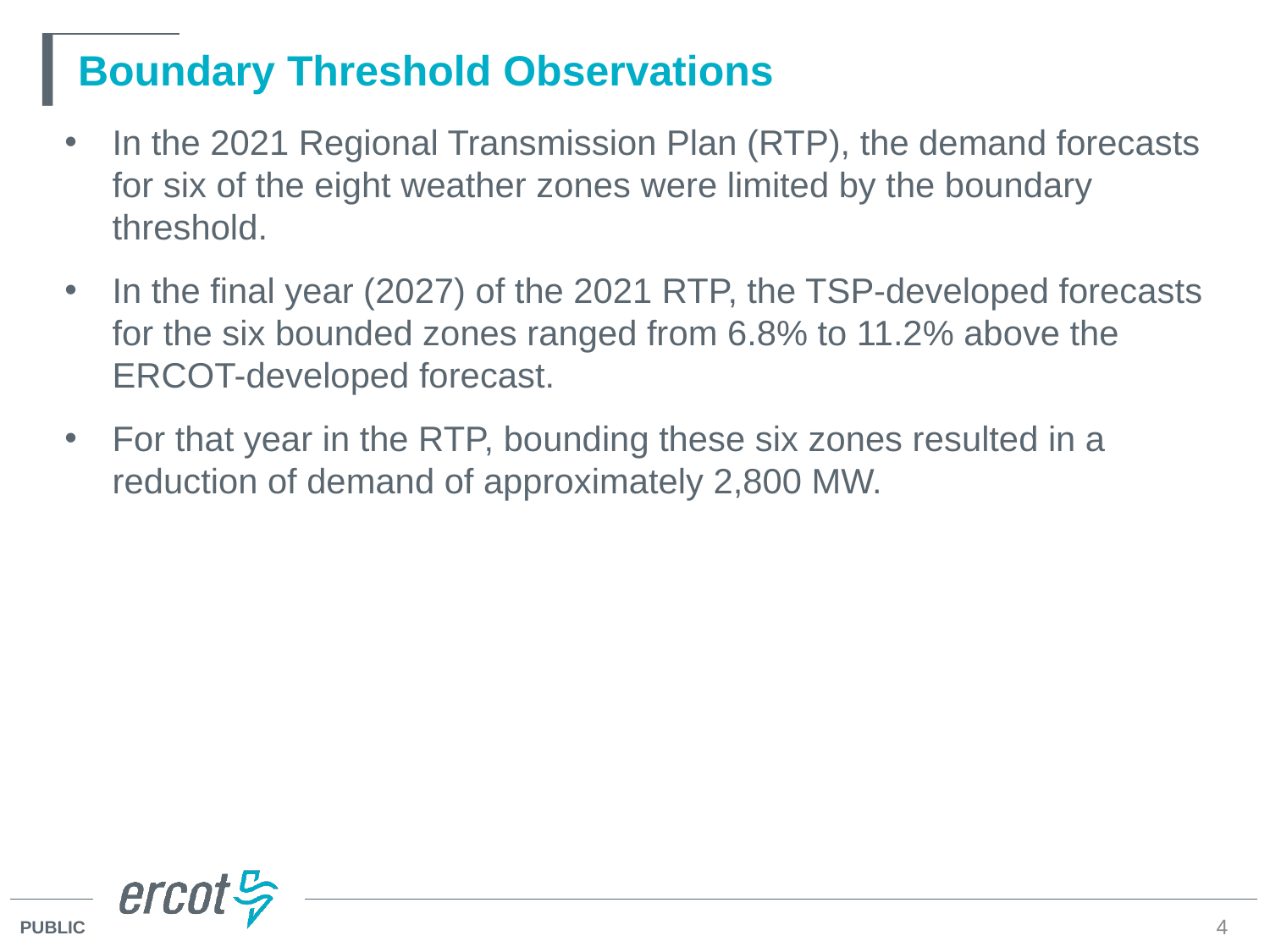

# Boundary Threshold Observations
In the 2021 Regional Transmission Plan (RTP), the demand forecasts for six of the eight weather zones were limited by the boundary threshold.
In the final year (2027) of the 2021 RTP, the TSP-developed forecasts for the six bounded zones ranged from 6.8% to 11.2% above the ERCOT-developed forecast.
For that year in the RTP, bounding these six zones resulted in a reduction of demand of approximately 2,800 MW.
4